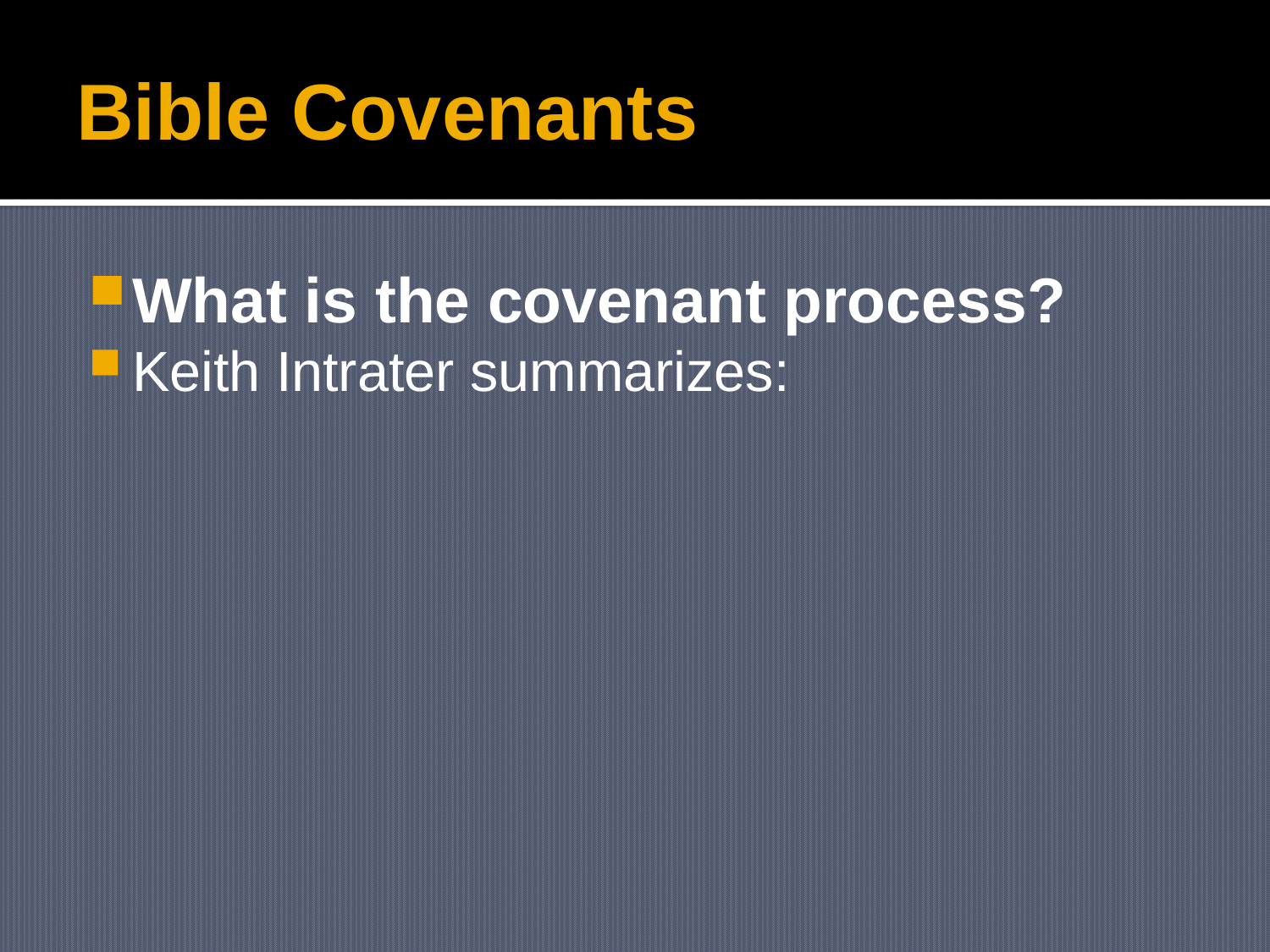

# Bible Covenants
What is the covenant process?
Keith Intrater summarizes: